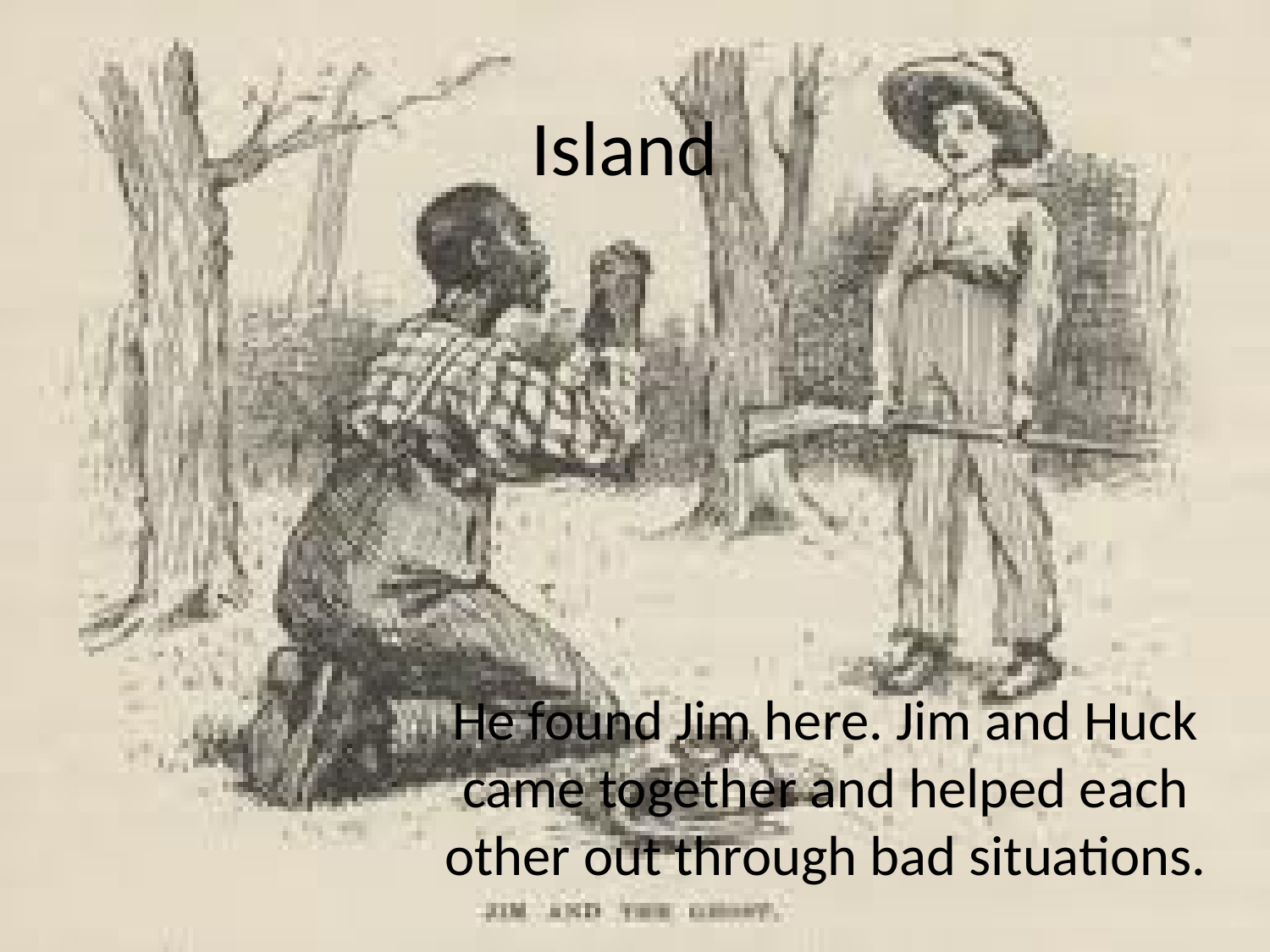

# Island
He found Jim here. Jim and Huck came together and helped each other out through bad situations.